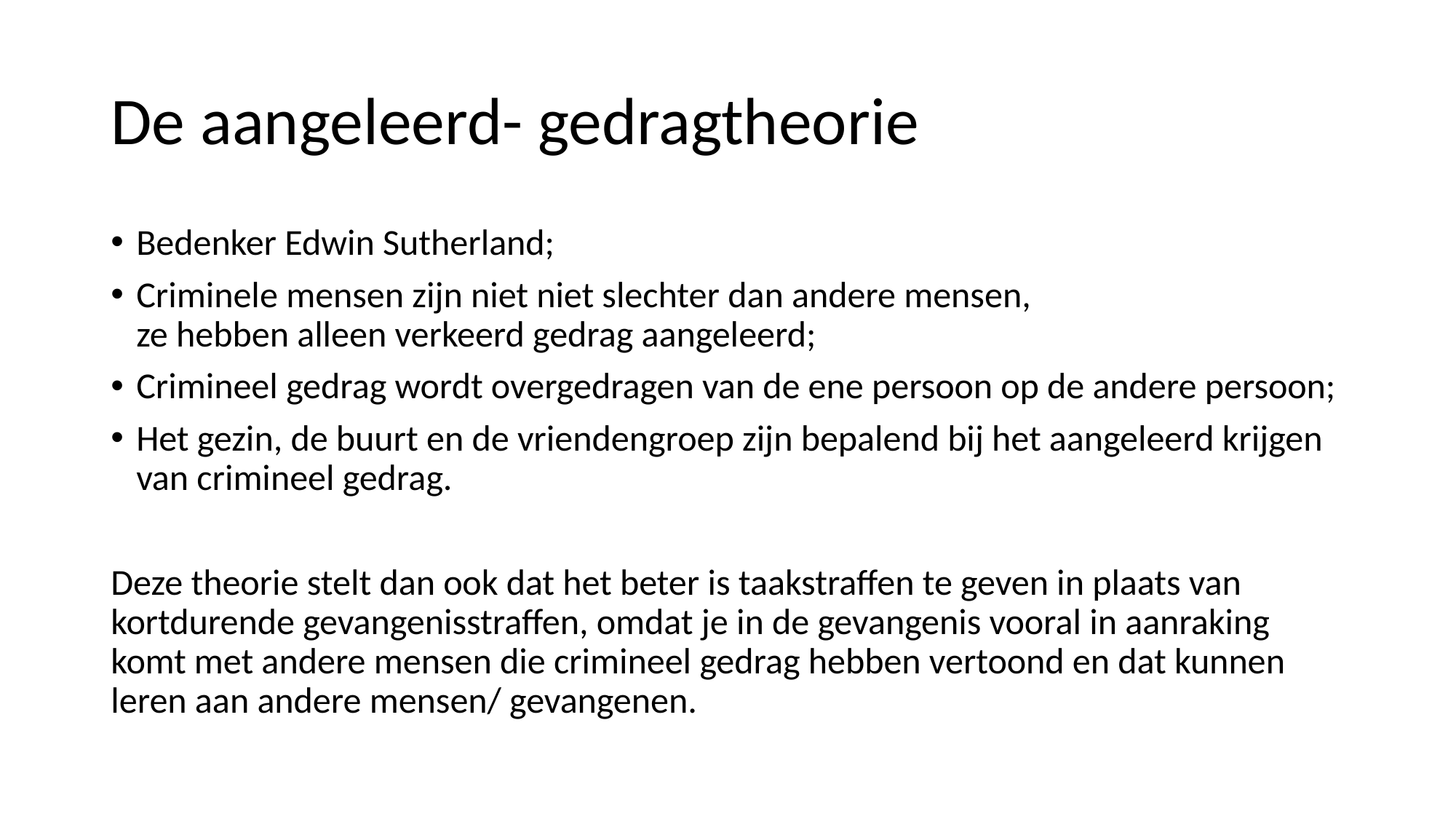

# De aangeleerd- gedragtheorie
Bedenker Edwin Sutherland;
Criminele mensen zijn niet niet slechter dan andere mensen,
ze hebben alleen verkeerd gedrag aangeleerd;
Crimineel gedrag wordt overgedragen van de ene persoon op de andere persoon;
Het gezin, de buurt en de vriendengroep zijn bepalend bij het aangeleerd krijgen van crimineel gedrag.

Deze theorie stelt dan ook dat het beter is taakstraffen te geven in plaats van kortdurende gevangenisstraffen, omdat je in de gevangenis vooral in aanraking komt met andere mensen die crimineel gedrag hebben vertoond en dat kunnen leren aan andere mensen/ gevangenen.